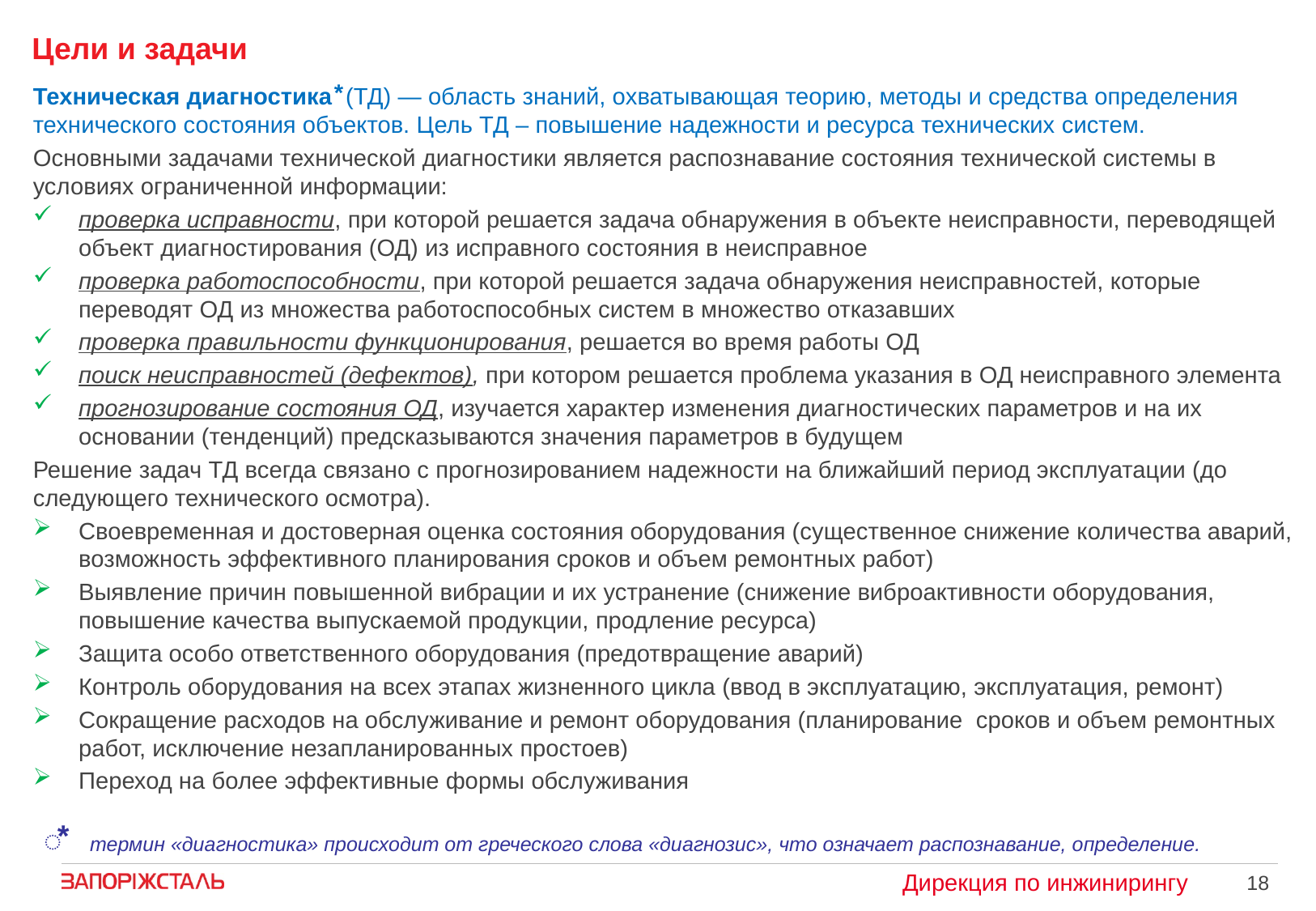

# Цели и задачи
Техническая диагностика ⃰ (ТД) — область знаний, охватывающая теорию, методы и средства определения технического состояния объектов. Цель ТД – повышение надежности и ресурса технических систем.
Основными задачами технической диагностики является распознавание состояния технической системы в условиях ограниченной информации:
проверка исправности, при которой решается задача обнаружения в объекте неисправности, переводящей объект диагностирования (ОД) из исправного состояния в неисправное
проверка работоспособности, при которой решается задача обнаружения неисправностей, которые переводят ОД из множества работоспособных систем в множество отказавших
проверка правильности функционирования, решается во время работы ОД
поиск неисправностей (дефектов), при котором решается проблема указания в ОД неисправного элемента
прогнозирование состояния ОД, изучается характер изменения диагностических параметров и на их основании (тенденций) предсказываются значения параметров в будущем
Решение задач ТД всегда связано с прогнозированием надежности на ближайший период эксплуатации (до следующего технического осмотра).
Своевременная и достоверная оценка состояния оборудования (существенное снижение количества аварий, возможность эффективного планирования сроков и объем ремонтных работ)
Выявление причин повышенной вибрации и их устранение (снижение виброактивности оборудования, повышение качества выпускаемой продукции, продление ресурса)
Защита особо ответственного оборудования (предотвращение аварий)
Контроль оборудования на всех этапах жизненного цикла (ввод в эксплуатацию, эксплуатация, ремонт)
Сокращение расходов на обслуживание и ремонт оборудования (планирование  сроков и объем ремонтных работ, исключение незапланированных простоев)
Переход на более эффективные формы обслуживания

⃰    термин «диагностика» происходит от греческого слова «диагнозис», что означает распознавание, определение.
18